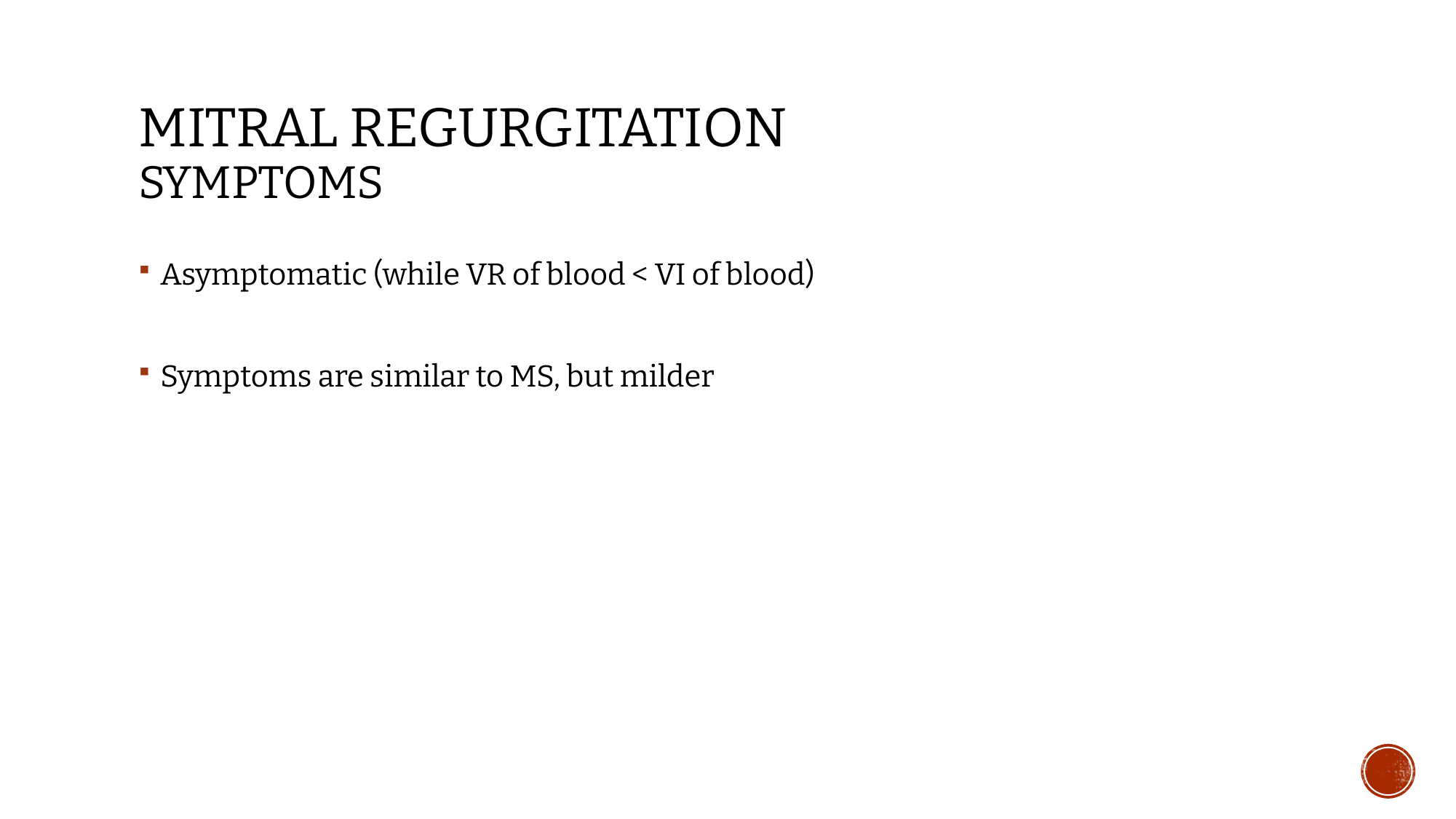

# Mitral regurgitation symptoms
Asymptomatic (while VR of blood < VI of blood)

Symptoms are similar to MS, but milder